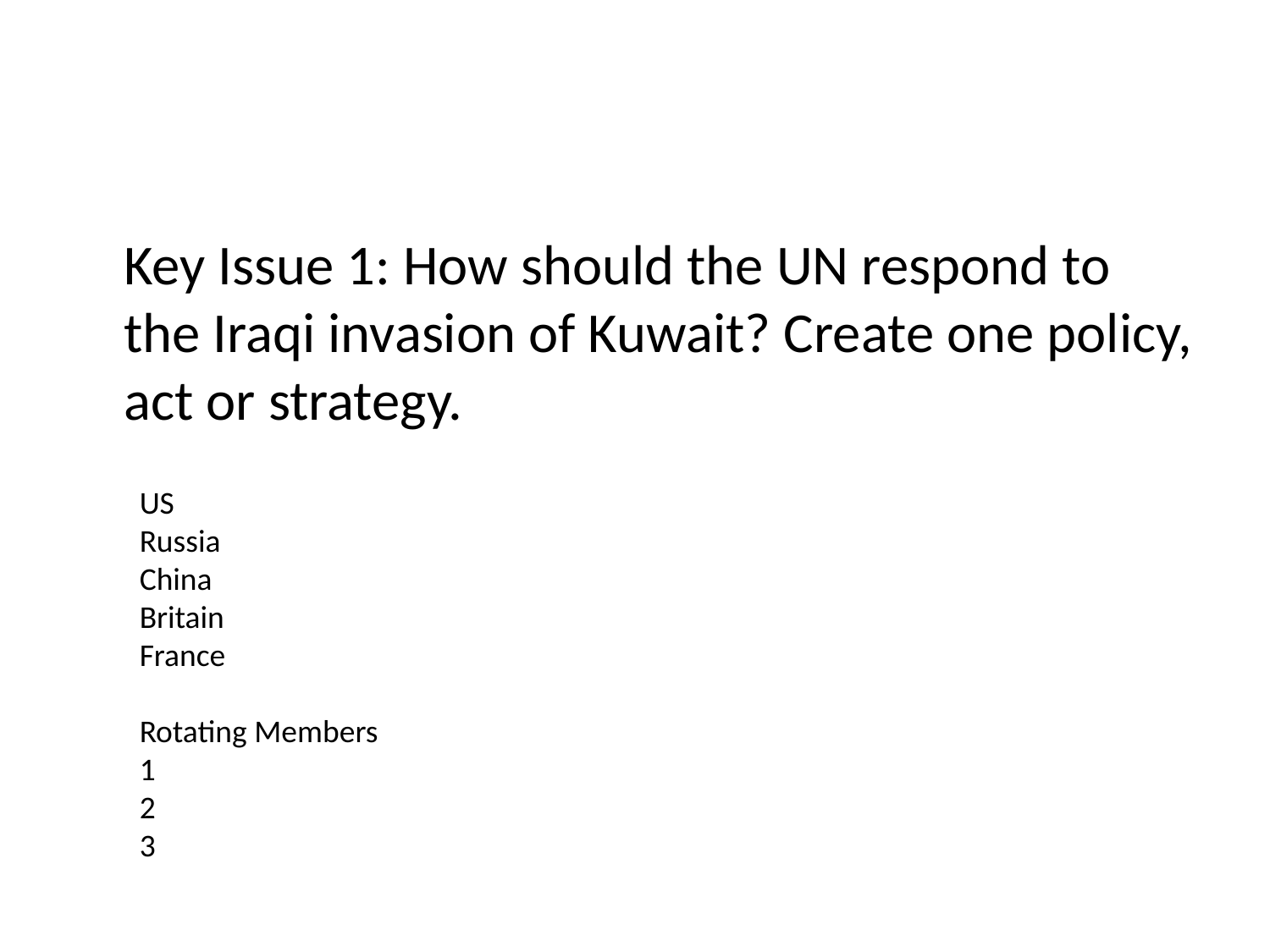

Key Issue 1: How should the UN respond to the Iraqi invasion of Kuwait? Create one policy, act or strategy.
US
Russia
China
Britain
France

Rotating Members
1
2
3